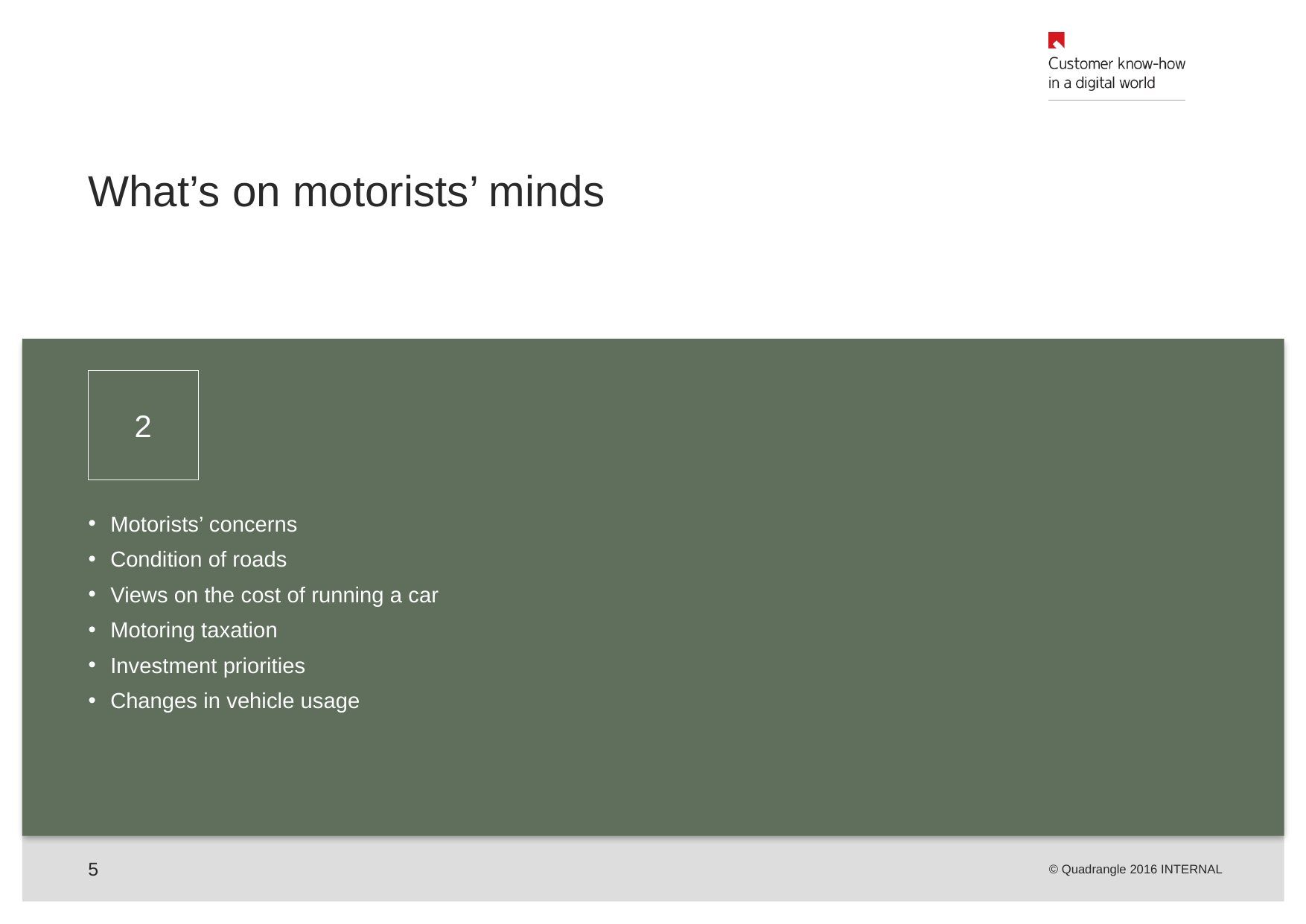

# What’s on motorists’ minds
2
Motorists’ concerns
Condition of roads
Views on the cost of running a car
Motoring taxation
Investment priorities
Changes in vehicle usage